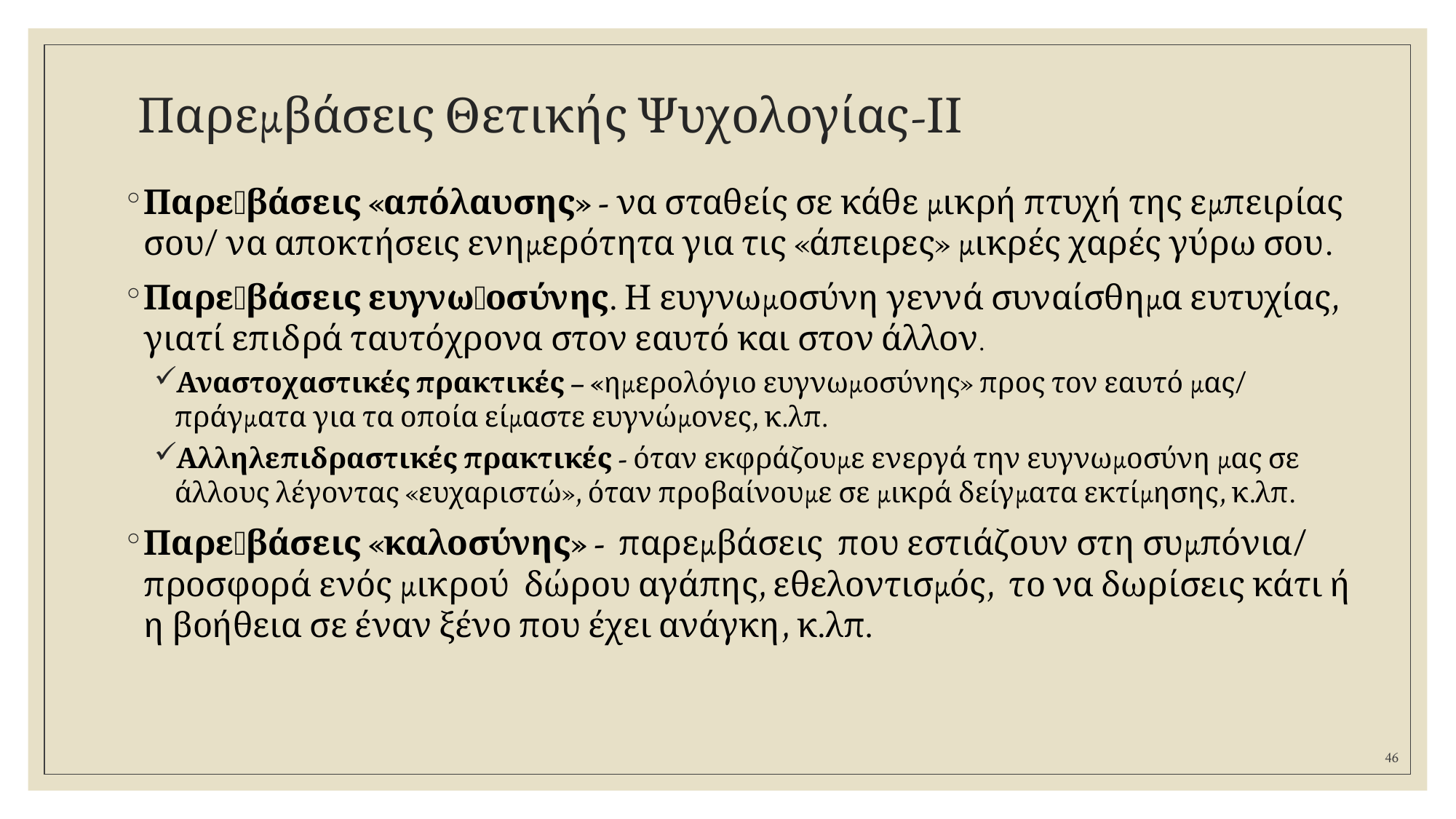

# Παρεμβάσεις Θετικής Ψυχολογίας-ΙΙ
Παρεμβάσεις «απόλαυσης» - να σταθείς σε κάθε μικρή πτυχή της εμπειρίας σου/ να αποκτήσεις ενημερότητα για τις «άπειρες» μικρές χαρές γύρω σου.
Παρεμβάσεις ευγνωμοσύνης. Η ευγνωμοσύνη γεννά συναίσθημα ευτυχίας, γιατί επιδρά ταυτόχρονα στον εαυτό και στον άλλον.
Αναστοχαστικές πρακτικές – «ημερολόγιο ευγνωμοσύνης» προς τον εαυτό μας/ πράγματα για τα οποία είμαστε ευγνώμονες, κ.λπ.
Αλληλεπιδραστικές πρακτικές - όταν εκφράζουμε ενεργά την ευγνωμοσύνη μας σε άλλους λέγοντας «ευχαριστώ», όταν προβαίνουμε σε μικρά δείγματα εκτίμησης, κ.λπ.
Παρεμβάσεις «καλοσύνης» -  παρεμβάσεις  που εστιάζουν στη συμπόνια/ προσφορά ενός μικρού  δώρου αγάπης, εθελοντισμός,  το να δωρίσεις κάτι ή η βοήθεια σε έναν ξένο που έχει ανάγκη, κ.λπ.

46